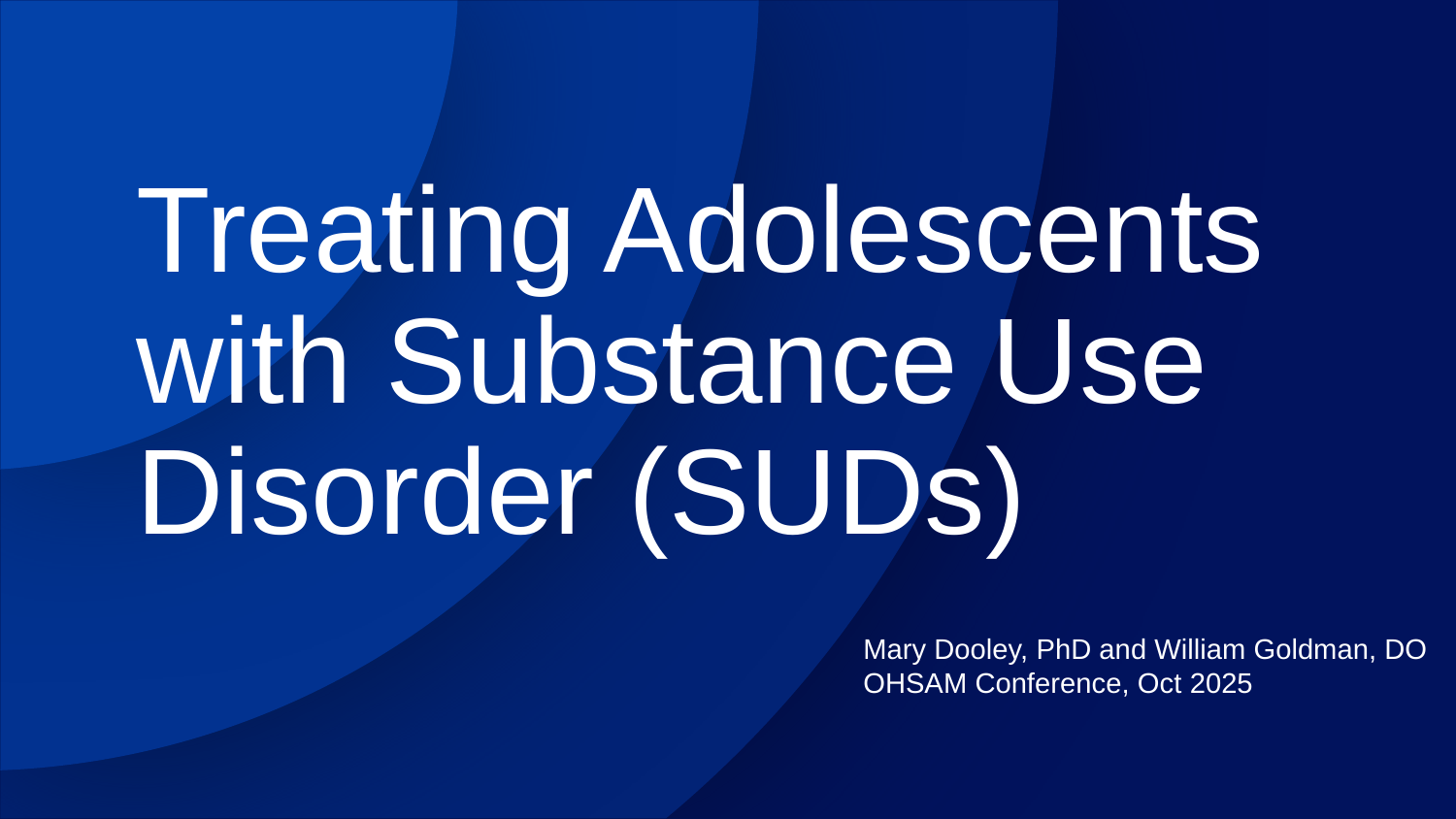

# Treating Adolescents with Substance Use Disorder (SUDs)
Mary Dooley, PhD and William Goldman, DO
OHSAM Conference, Oct 2025